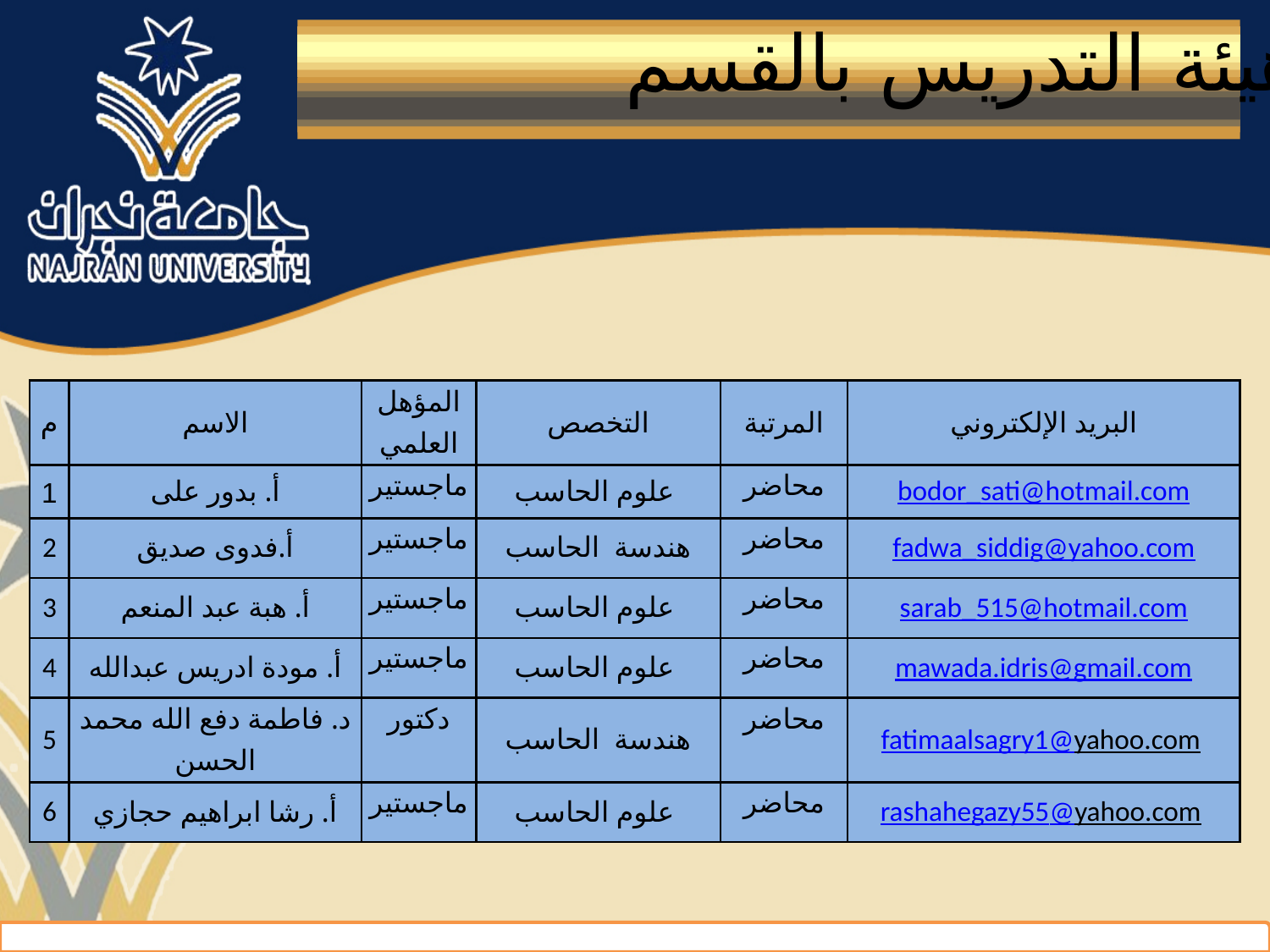

أعضاء هيئة التدريس بالقسم
| م | الاسم | المؤهل العلمي | التخصص | المرتبة | البريد الإلكتروني |
| --- | --- | --- | --- | --- | --- |
| 1 | أ. بدور على | ماجستير | علوم الحاسب | محاضر | bodor\_sati@hotmail.com |
| 2 | أ.فدوى صديق | ماجستير | هندسة الحاسب | محاضر | fadwa\_siddig@yahoo.com |
| 3 | أ. هبة عبد المنعم | ماجستير | علوم الحاسب | محاضر | sarab\_515@hotmail.com |
| 4 | أ. مودة ادريس عبدالله | ماجستير | علوم الحاسب | محاضر | mawada.idris@gmail.com |
| 5 | د. فاطمة دفع الله محمد الحسن | دكتور | هندسة الحاسب | محاضر | fatimaalsagry1@yahoo.com |
| 6 | أ. رشا ابراهيم حجازي | ماجستير | علوم الحاسب | محاضر | rashahegazy55@yahoo.com |